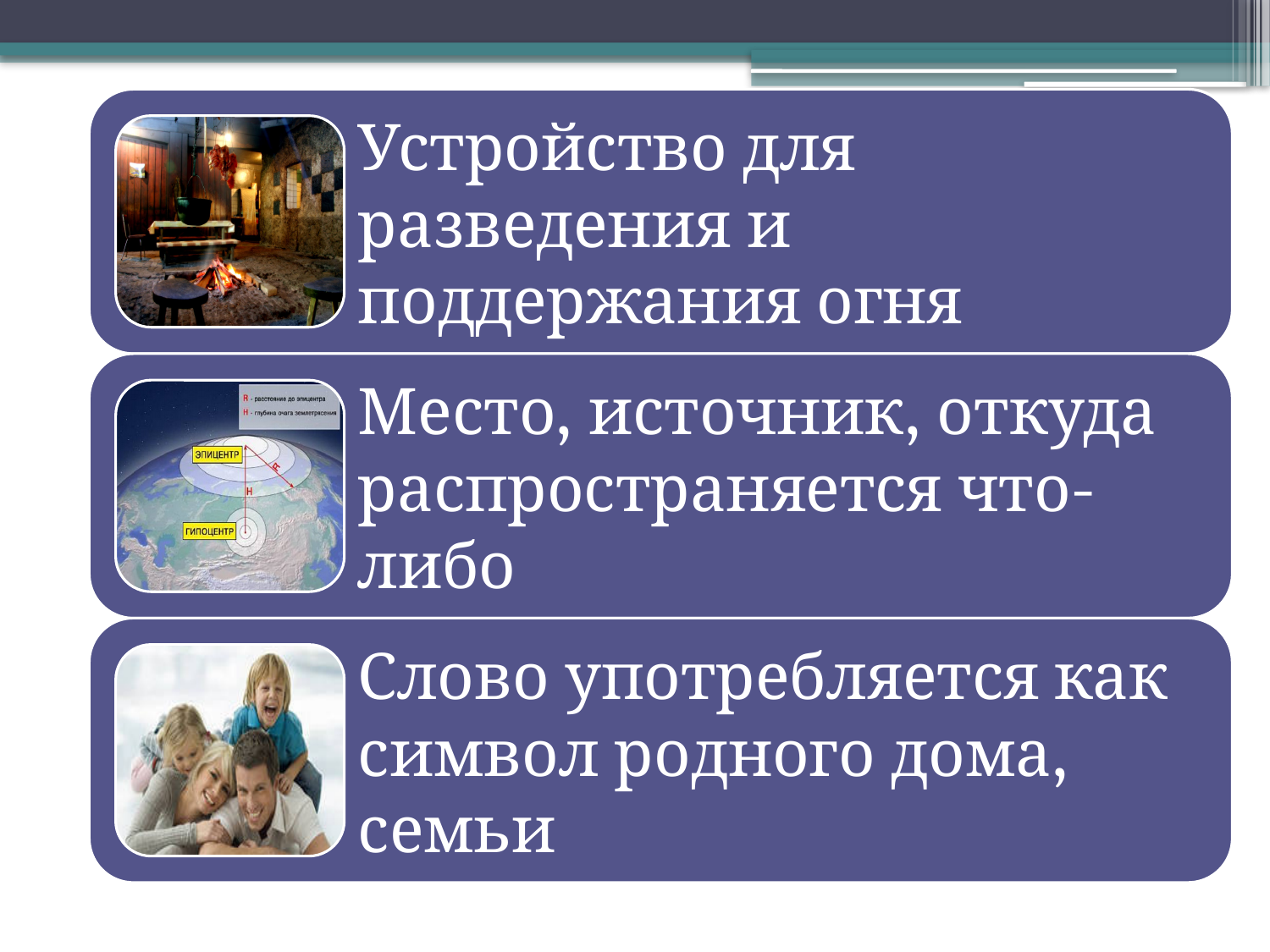

#
Устройство для разведения и поддержания огня
Место, источник, откуда распространяется что-либо
Слово употребляется как символ родного дома, семьи